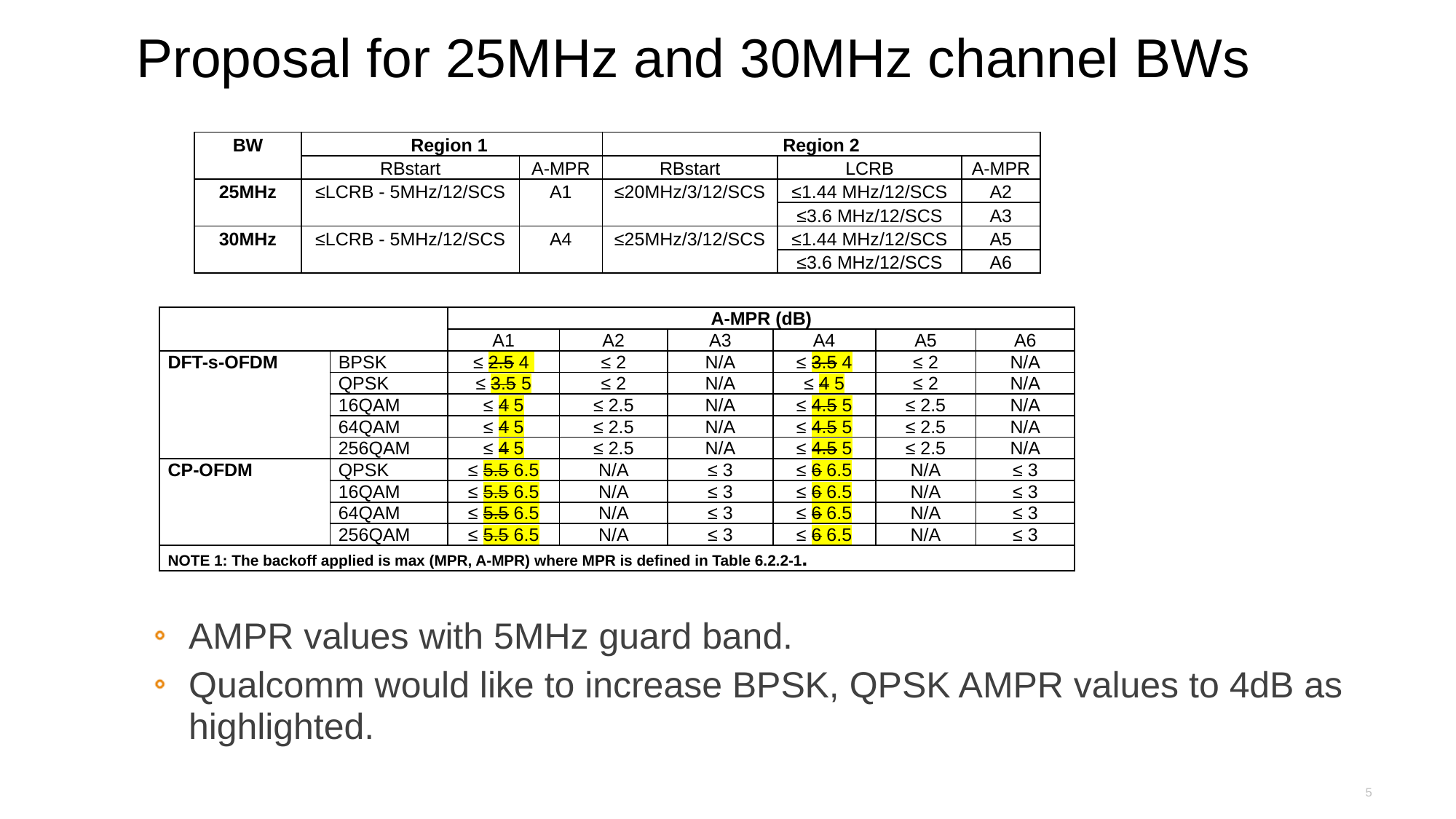

# Proposal for 25MHz and 30MHz channel BWs
| BW | Region 1 |  | Region 2 |  |  |
| --- | --- | --- | --- | --- | --- |
|  | RBstart | A-MPR | RBstart | LCRB | A-MPR |
| 25MHz | ≤LCRB - 5MHz/12/SCS | A1 | ≤20MHz/3/12/SCS | ≤1.44 MHz/12/SCS | A2 |
|  |  |  |  | ≤3.6 MHz/12/SCS | A3 |
| 30MHz | ≤LCRB - 5MHz/12/SCS | A4 | ≤25MHz/3/12/SCS | ≤1.44 MHz/12/SCS | A5 |
|  |  |  |  | ≤3.6 MHz/12/SCS | A6 |
|  |  | A-MPR (dB) |  |  |  |  |  |
| --- | --- | --- | --- | --- | --- | --- | --- |
|  |  | A1 | A2 | A3 | A4 | A5 | A6 |
| DFT-s-OFDM | BPSK | ≤ 2.5 4 | ≤ 2 | N/A | ≤ 3.5 4 | ≤ 2 | N/A |
|  | QPSK | ≤ 3.5 5 | ≤ 2 | N/A | ≤ 4 5 | ≤ 2 | N/A |
|  | 16QAM | ≤ 4 5 | ≤ 2.5 | N/A | ≤ 4.5 5 | ≤ 2.5 | N/A |
|  | 64QAM | ≤ 4 5 | ≤ 2.5 | N/A | ≤ 4.5 5 | ≤ 2.5 | N/A |
|  | 256QAM | ≤ 4 5 | ≤ 2.5 | N/A | ≤ 4.5 5 | ≤ 2.5 | N/A |
| CP-OFDM | QPSK | ≤ 5.5 6.5 | N/A | ≤ 3 | ≤ 6 6.5 | N/A | ≤ 3 |
|  | 16QAM | ≤ 5.5 6.5 | N/A | ≤ 3 | ≤ 6 6.5 | N/A | ≤ 3 |
|  | 64QAM | ≤ 5.5 6.5 | N/A | ≤ 3 | ≤ 6 6.5 | N/A | ≤ 3 |
|  | 256QAM | ≤ 5.5 6.5 | N/A | ≤ 3 | ≤ 6 6.5 | N/A | ≤ 3 |
| NOTE 1: The backoff applied is max (MPR, A-MPR) where MPR is defined in Table 6.2.2-1. |  |  |  |  |  |  |  |
AMPR values with 5MHz guard band.
Qualcomm would like to increase BPSK, QPSK AMPR values to 4dB as highlighted.